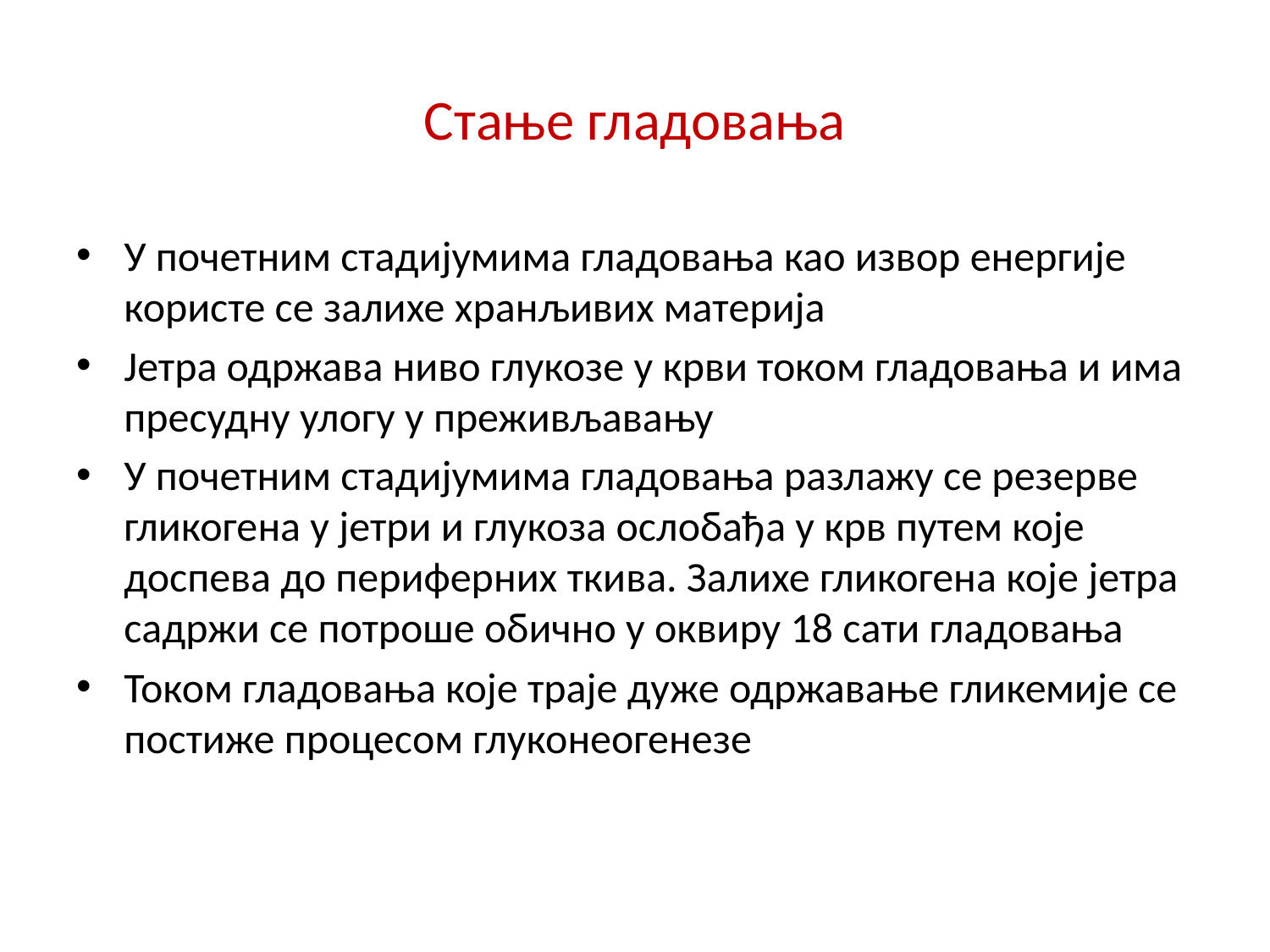

# Стање гладовања
У почетним стадијумима гладовања као извор енергије користе се залихе хранљивих материја
Јетра одржава ниво глукозе у крви током гладовања и има пресудну улогу у преживљавању
У почетним стадијумима гладовања разлажу се резерве гликогена у јетри и глукоза ослобађа у крв путем које доспева до периферних ткива. Залихе гликогена које јетра садржи се потроше обично у оквиру 18 сати гладовања
Током гладовања које траје дуже одржавање гликемије се постиже процесом глуконеогенезе